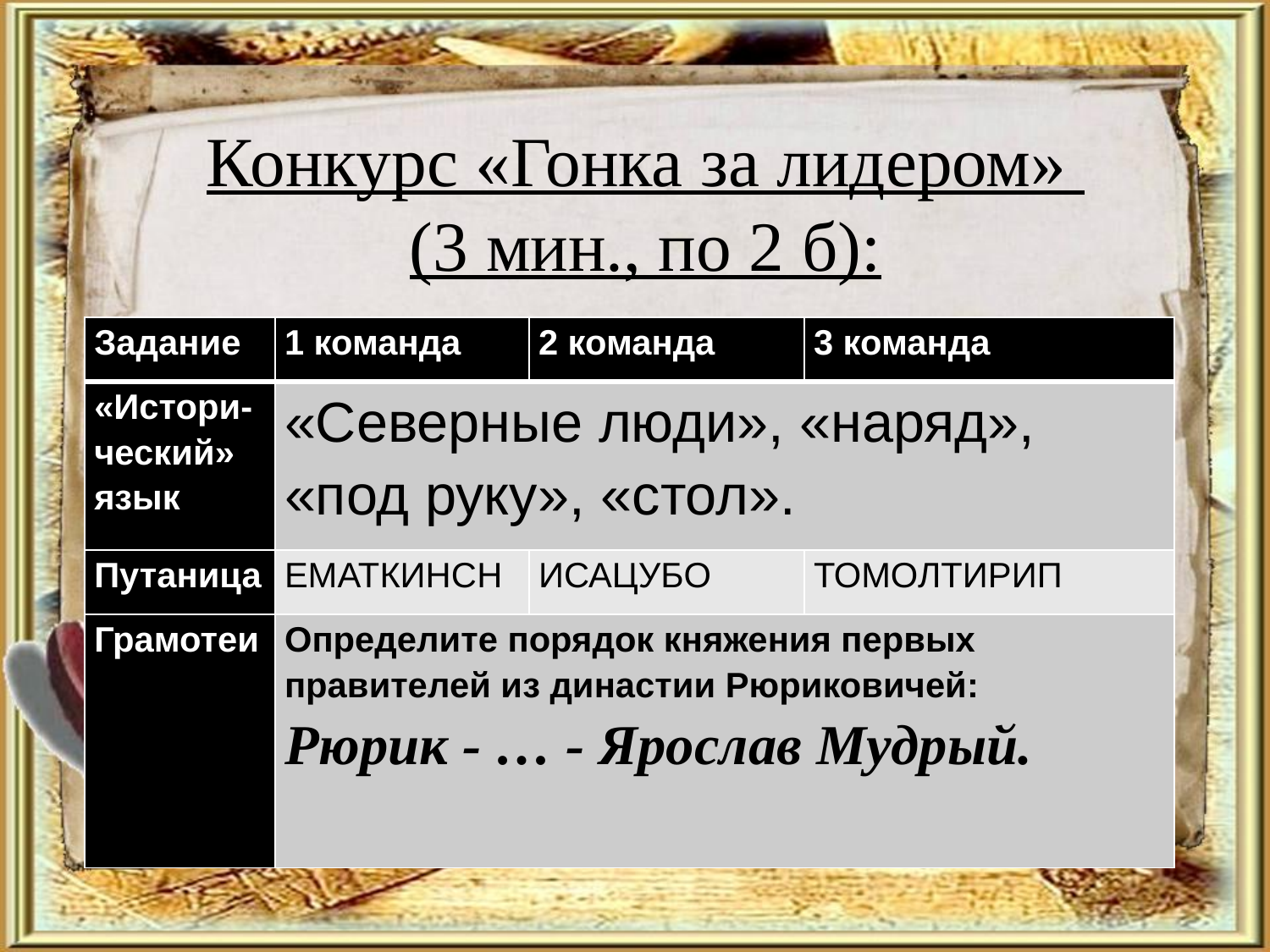

# Конкурс «Гонка за лидером» (3 мин., по 2 б):
| Задание | 1 команда | 2 команда | 3 команда |
| --- | --- | --- | --- |
| «Истори-ческий» язык | «Северные люди», «наряд», «под руку», «стол». |  |  |
| Путаница | ЕМАТКИНСН | ИСАЦУБО | ТОМОЛТИРИП |
| Грамотеи | Определите порядок княжения первых правителей из династии Рюриковичей: Рюрик - … - Ярослав Мудрый. |  |  |